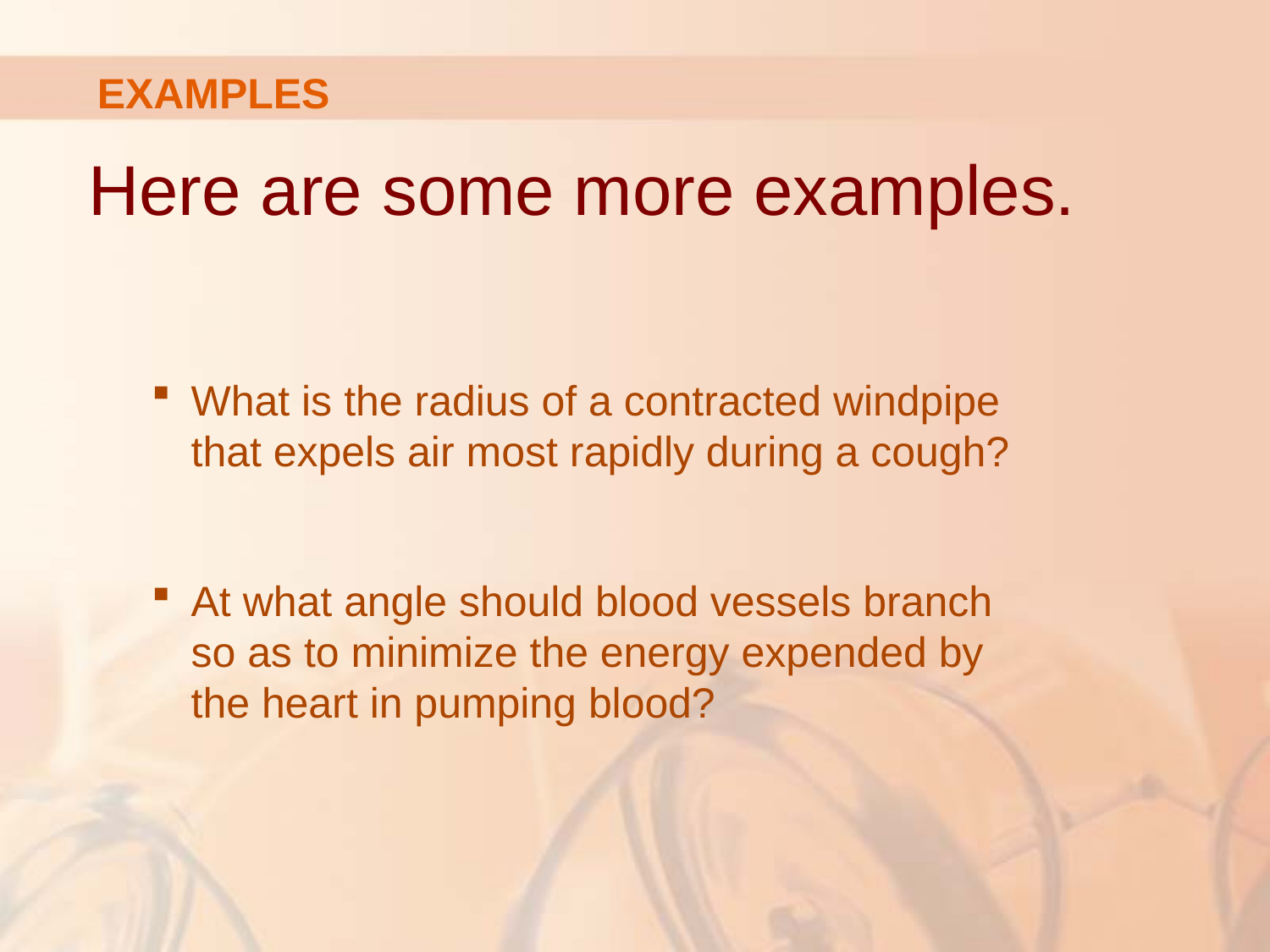

# EXAMPLES
Here are some more examples.

What is the radius of a contracted windpipe
that expels air most rapidly during a cough?

At what angle should blood vessels branch
so as to minimize the energy expended by
the heart in pumping blood?